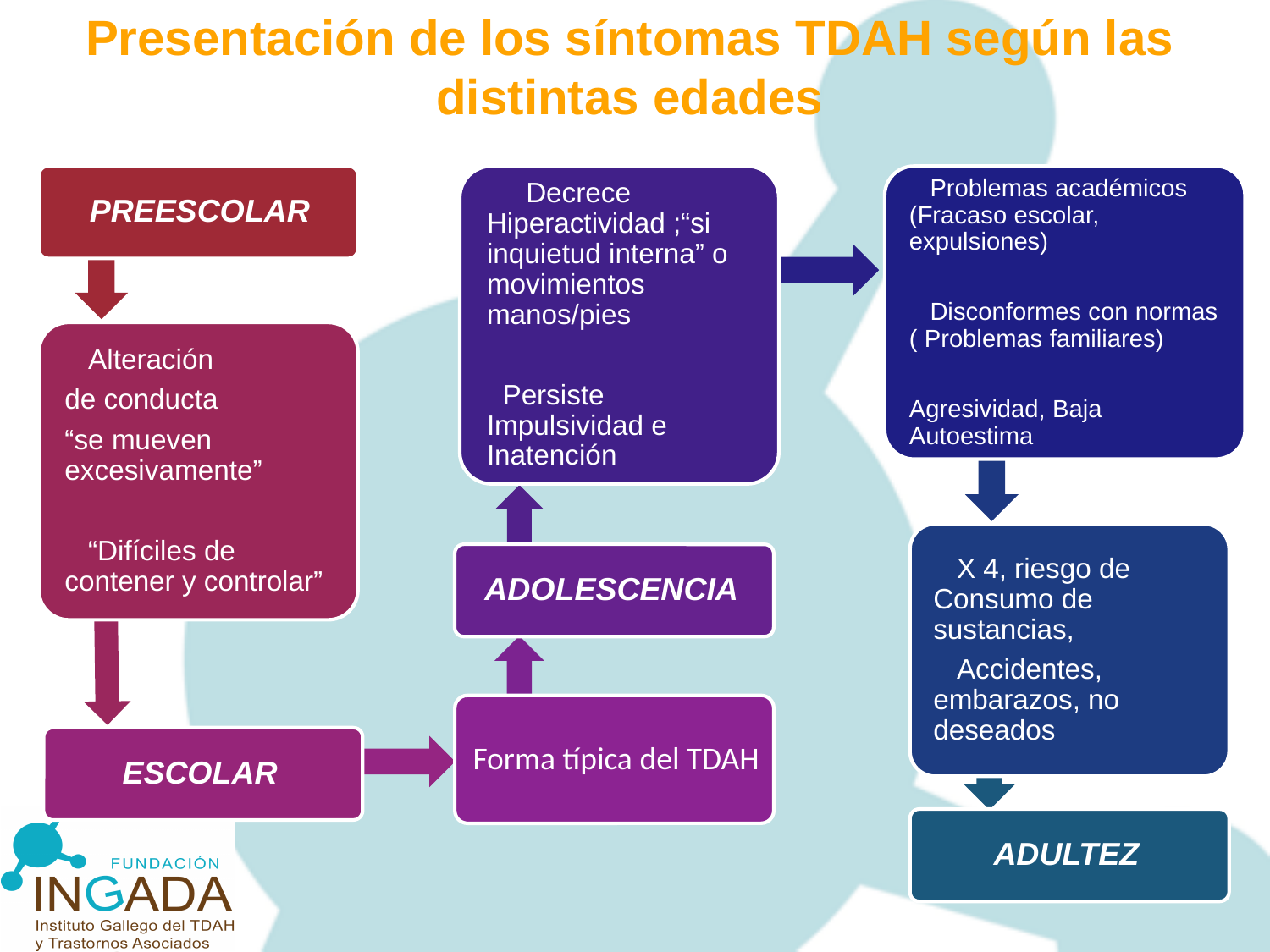

Presentación de los síntomas TDAH según las distintas edades
PREESCOLAR
   Alteración
de conducta
“se mueven excesivamente”

   “Difíciles de contener y controlar”
ESCOLAR
Forma típica del TDAH
ADOLESCENCIA
     Decrece Hiperactividad ;“si inquietud interna” o  movimientos manos/pies

  Persiste Impulsividad e Inatención
   Problemas académicos (Fracaso escolar, expulsiones)

   Disconformes con normas ( Problemas familiares)

Agresividad, Baja Autoestima
   X 4, riesgo de Consumo de sustancias,
   Accidentes, embarazos, no deseados
ADULTEZ